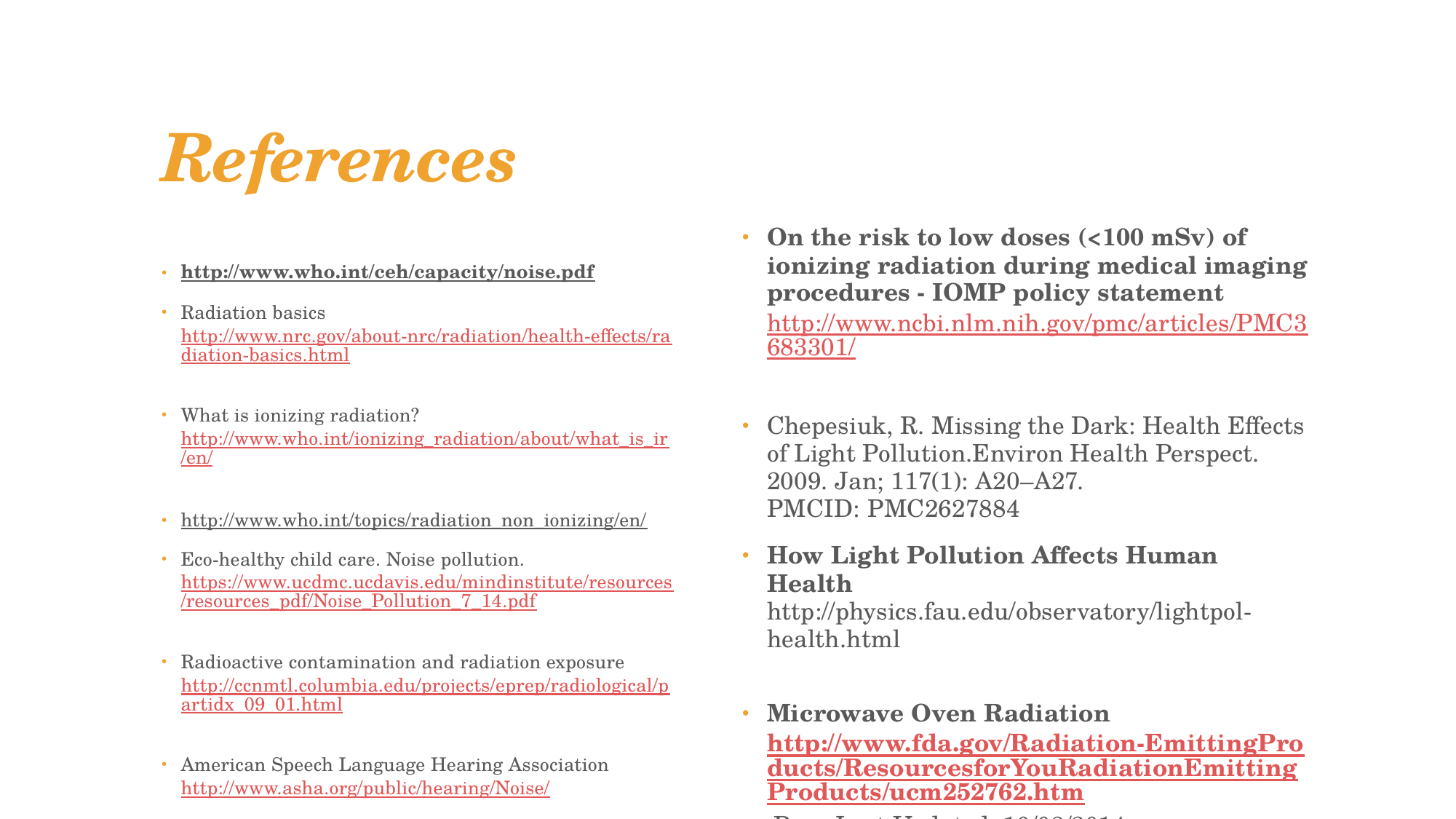

# References
On the risk to low doses (<100 mSv) of ionizing radiation during medical imaging procedures - IOMP policy statement http://www.ncbi.nlm.nih.gov/pmc/articles/PMC3683301/
Chepesiuk, R. Missing the Dark: Health Effects of Light Pollution.Environ Health Perspect. 2009. Jan; 117(1): A20–A27.
PMCID: PMC2627884
How Light Pollution Affects Human Health http://physics.fau.edu/observatory/lightpol-health.html
Microwave Oven Radiation http://www.fda.gov/Radiation-EmittingProducts/ResourcesforYouRadiationEmittingProducts/ucm252762.htm Page Last Updated: 10/08/2014
http://www.who.int/ceh/capacity/noise.pdf
Radiation basics http://www.nrc.gov/about-nrc/radiation/health-effects/radiation-basics.html
What is ionizing radiation? http://www.who.int/ionizing_radiation/about/what_is_ir/en/
http://www.who.int/topics/radiation_non_ionizing/en/
Eco-healthy child care. Noise pollution. https://www.ucdmc.ucdavis.edu/mindinstitute/resources/resources_pdf/Noise_Pollution_7_14.pdf
Radioactive contamination and radiation exposure http://ccnmtl.columbia.edu/projects/eprep/radiological/partidx_09_01.html
American Speech Language Hearing Association http://www.asha.org/public/hearing/Noise/
Dr.IEcheverry_KSU_CAMS_CHS_HE 2nd3637
30